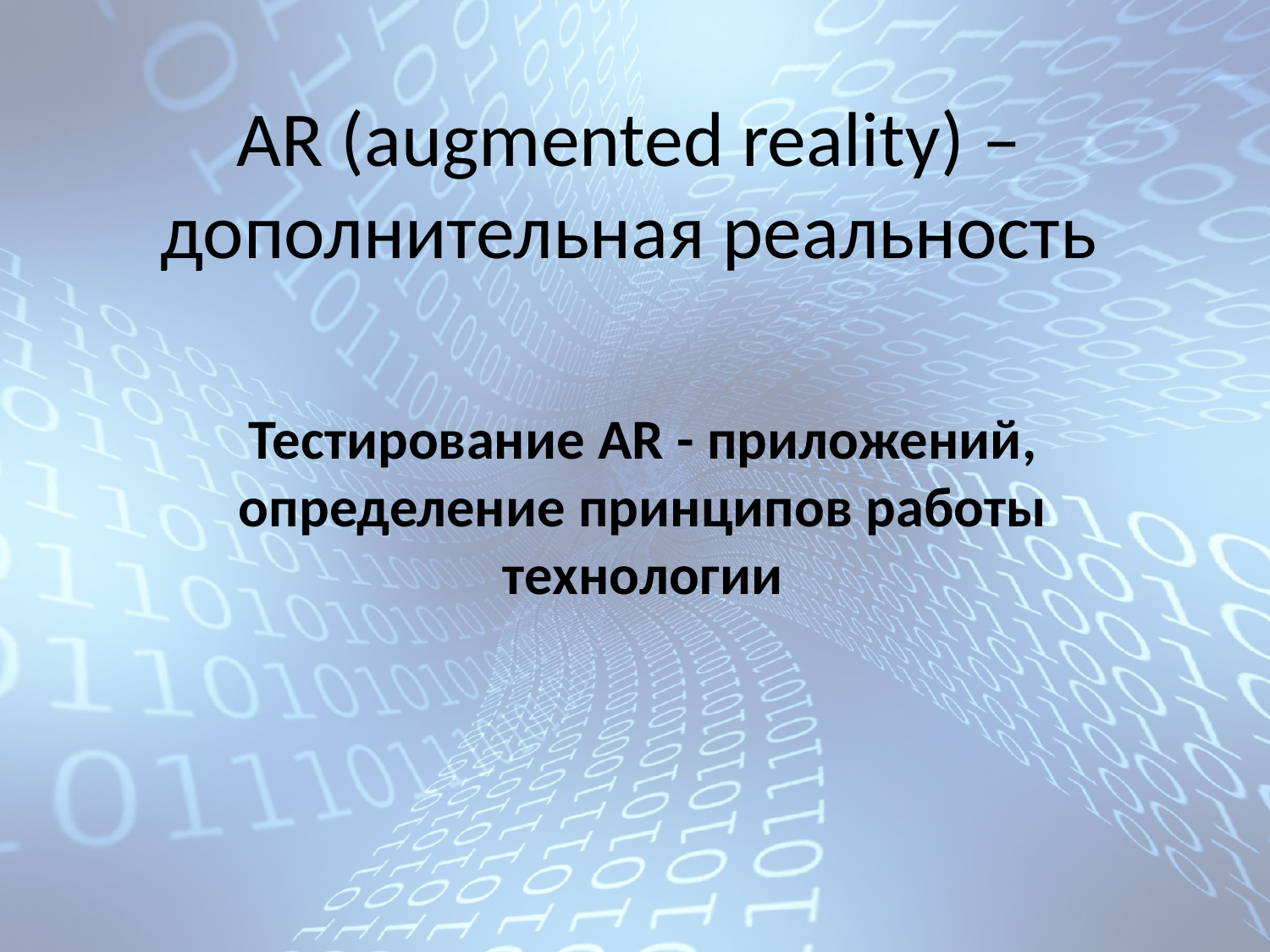

# AR (augmented reality) – дополнительная реальность
Тестирование AR - приложений, определение принципов работы технологии